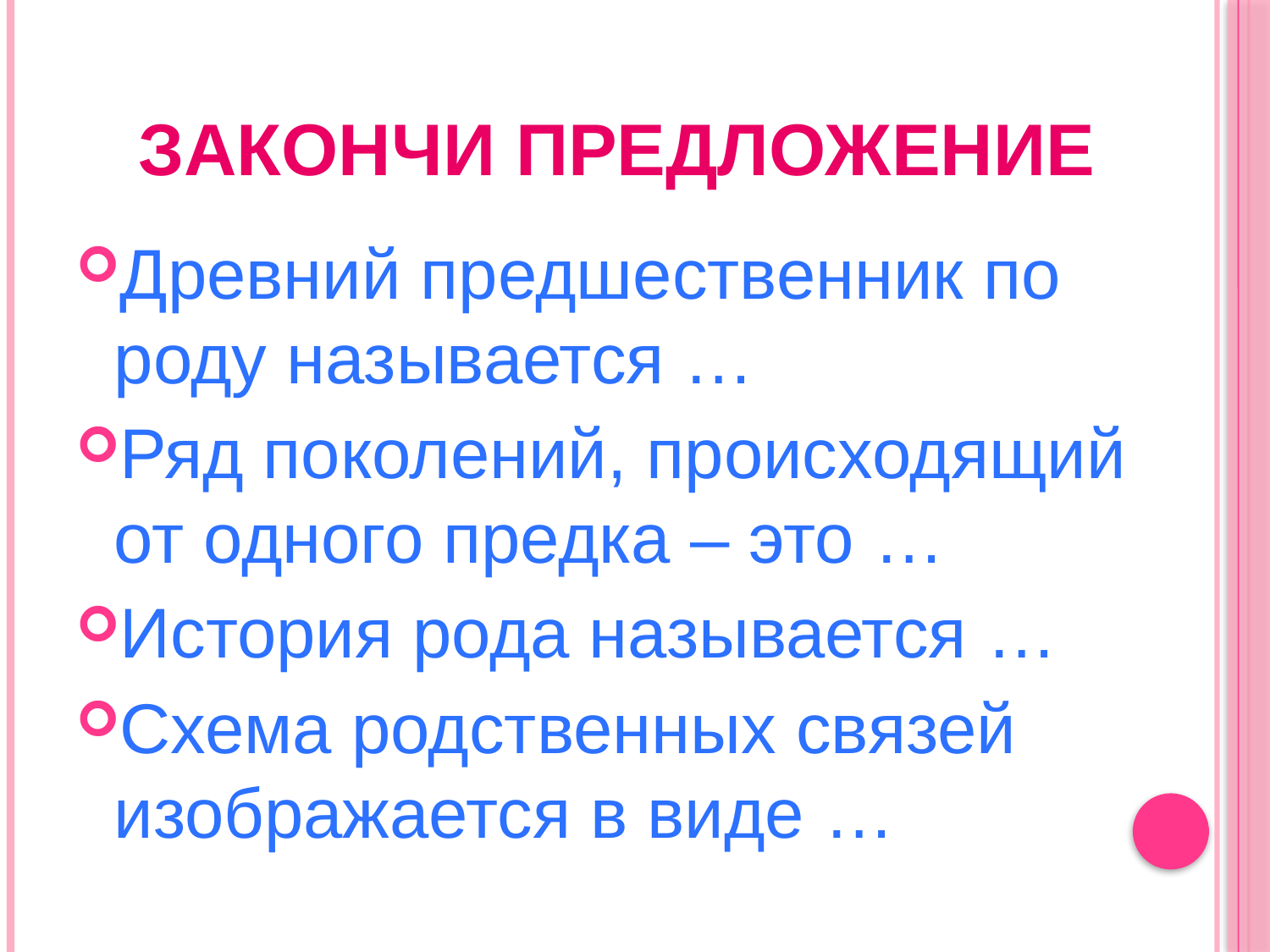

# Закончи предложение
Древний предшественник по роду называется …
Ряд поколений, происходящий от одного предка – это …
История рода называется …
Схема родственных связей изображается в виде …